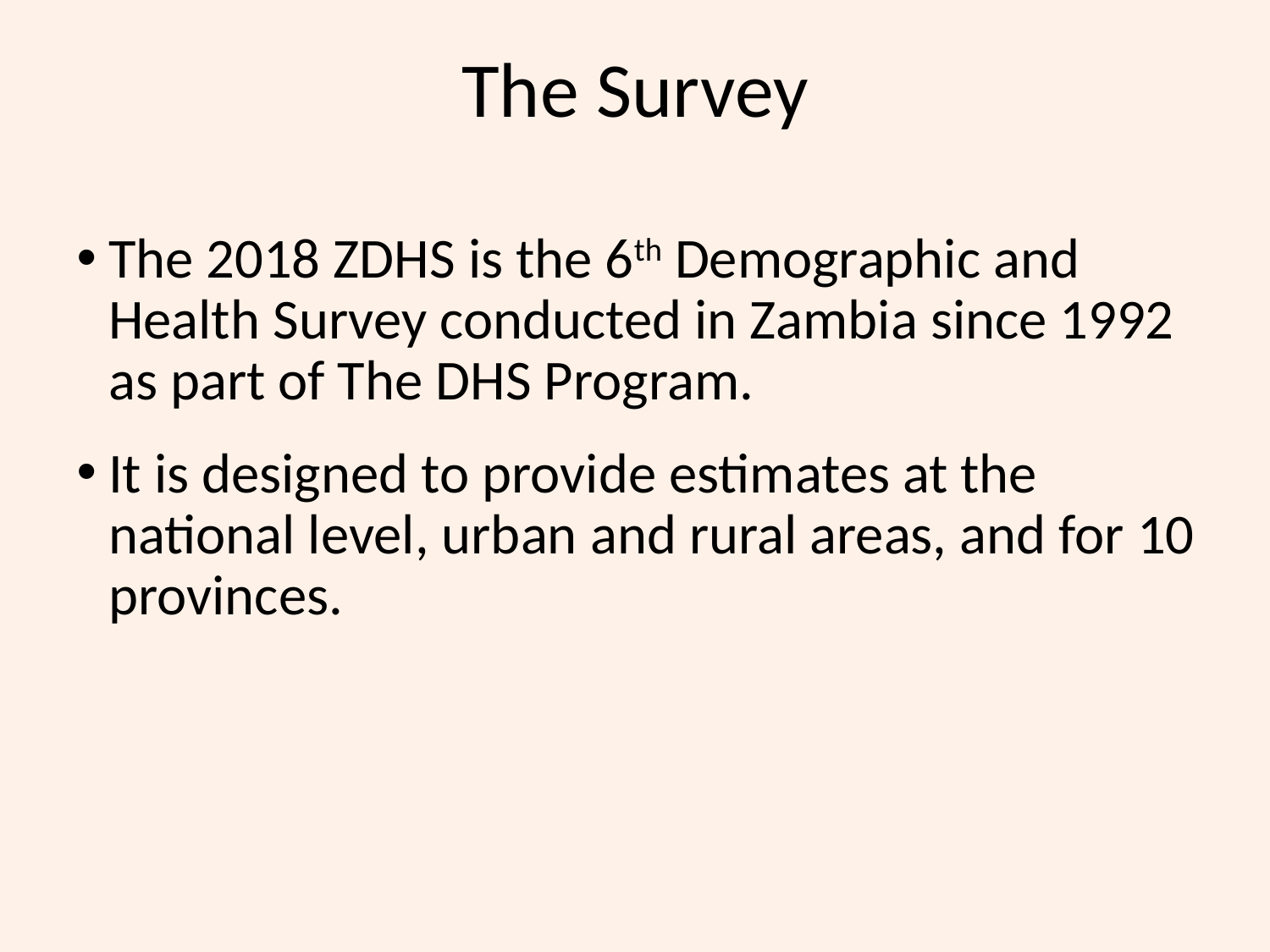

# The Survey
The 2018 ZDHS is the 6th Demographic and Health Survey conducted in Zambia since 1992 as part of The DHS Program.
It is designed to provide estimates at the national level, urban and rural areas, and for 10 provinces.